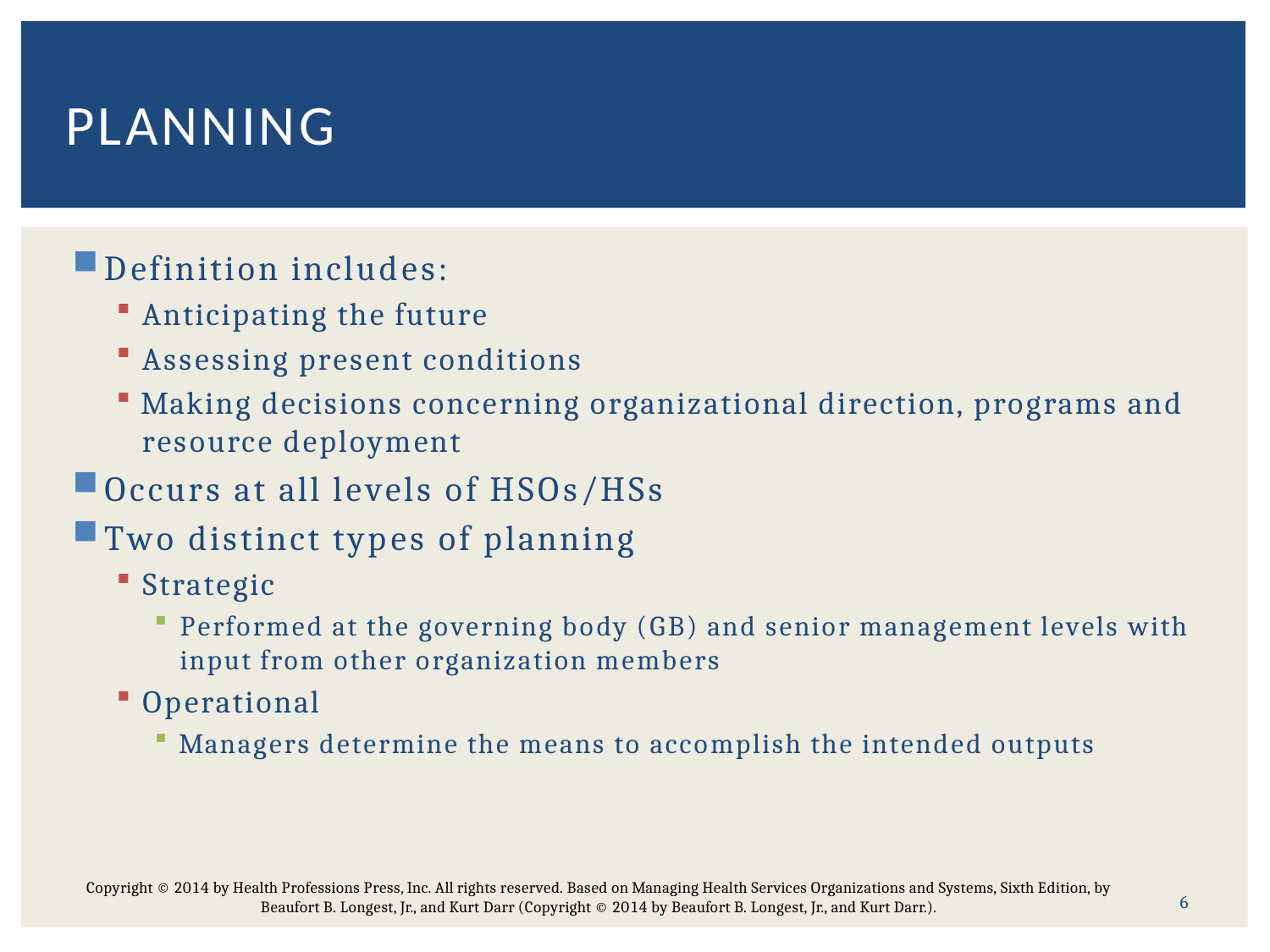

# planning
Definition includes:
Anticipating the future
Assessing present conditions
Making decisions concerning organizational direction, programs and resource deployment
Occurs at all levels of HSOs/HSs
Two distinct types of planning
Strategic
Performed at the governing body (GB) and senior management levels with input from other organization members
Operational
Managers determine the means to accomplish the intended outputs

6